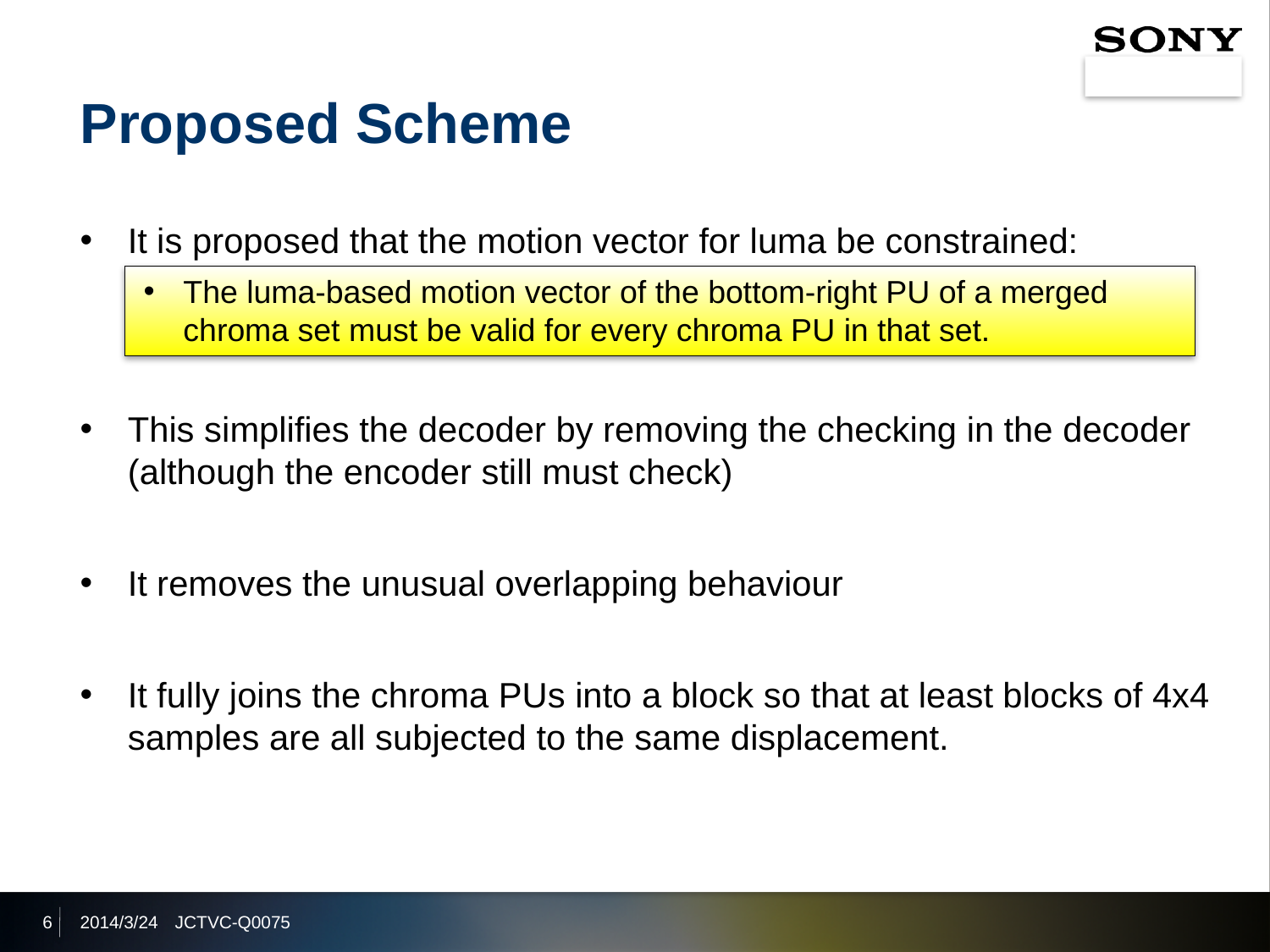

# Proposed Scheme

It is proposed that the motion vector for luma be constrained:
The luma-based motion vector of the bottom-right PU of a merged
chroma set must be valid for every chroma PU in that set.

This simplifies the decoder by removing the checking in the decoder (although the encoder still must check)

It removes the unusual overlapping behaviour

It fully joins the chroma PUs into a block so that at least blocks of 4x4 samples are all subjected to the same displacement.

6
2014/3/24
JCTVC-Q0075